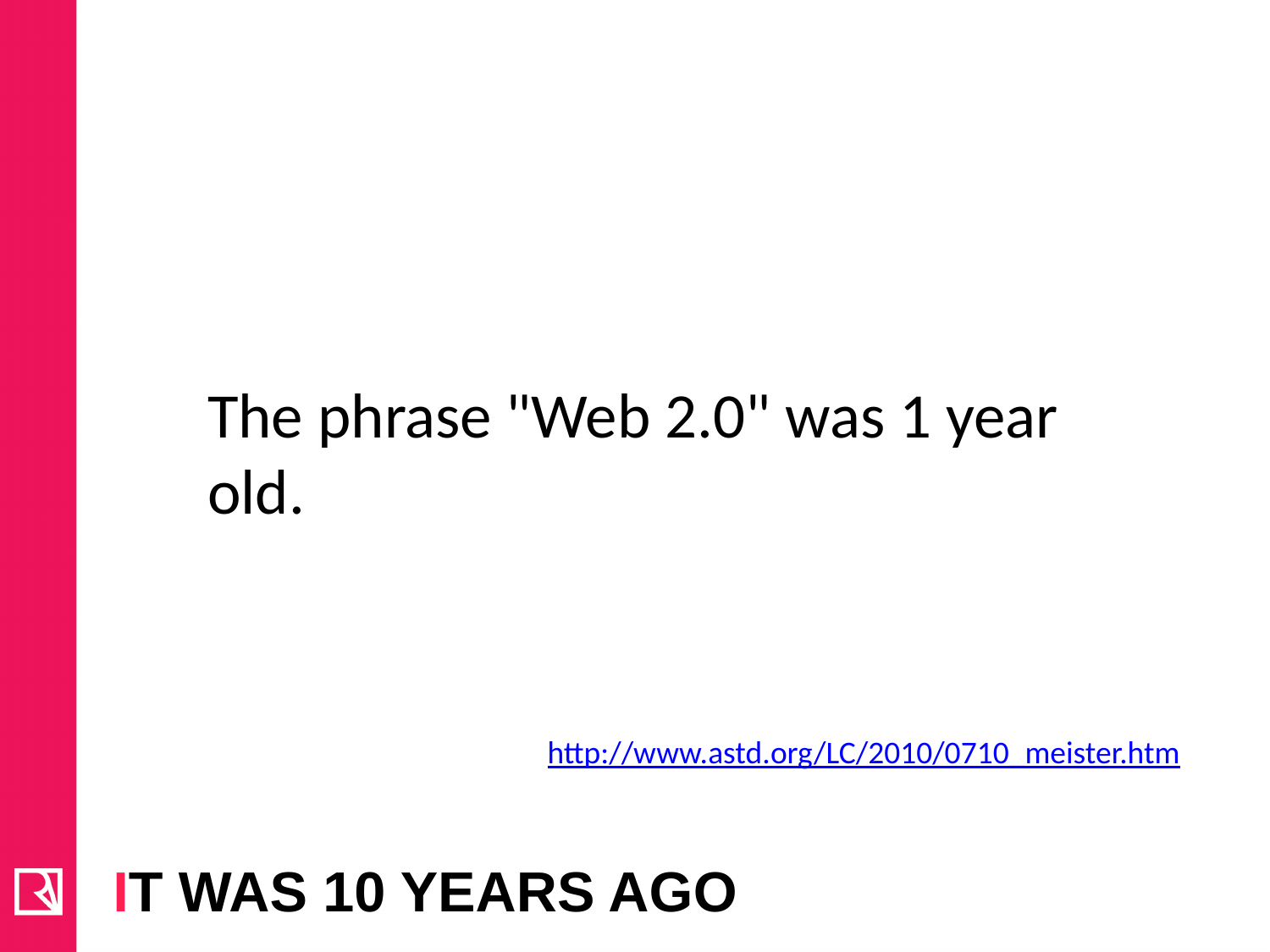

The phrase "Web 2.0" was 1 year old.
http://www.astd.org/LC/2010/0710_meister.htm
It was 10 years ago